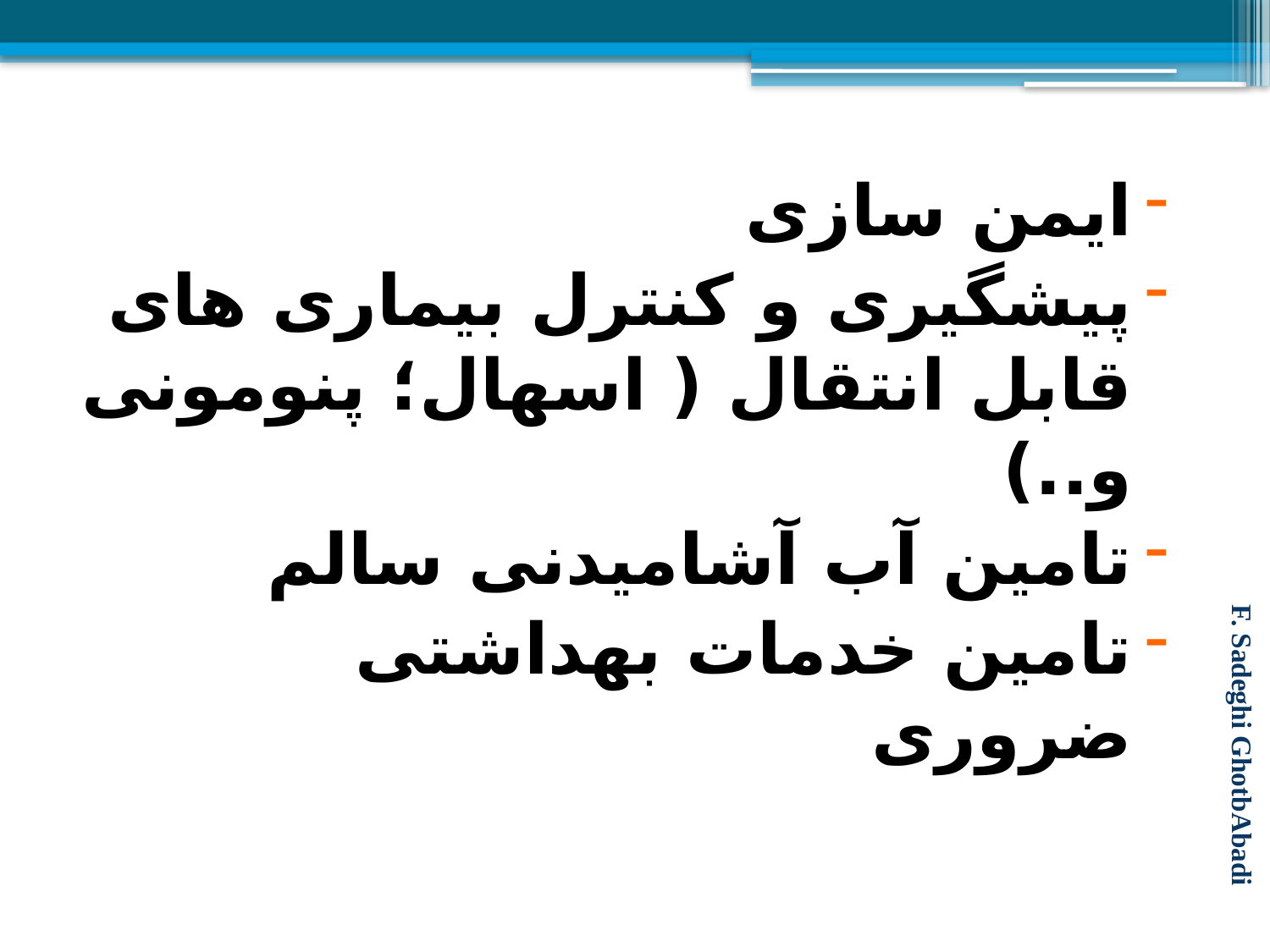

ایمن سازی
پیشگیری و کنترل بیماری های قابل انتقال ( اسهال؛ پنومونی و..)
تامین آب آشامیدنی سالم
تامین خدمات بهداشتی ضروری